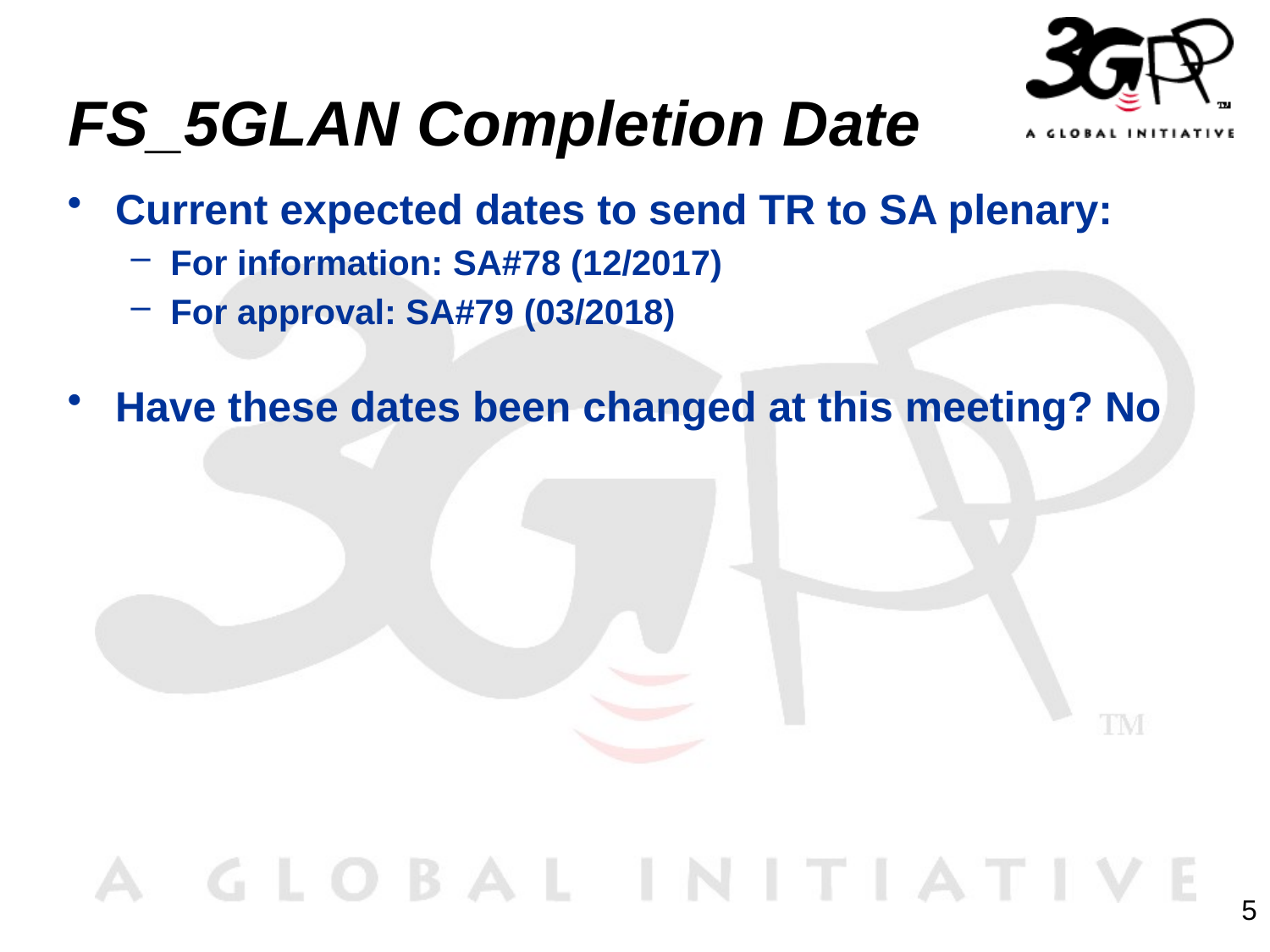

# FS_5GLAN Completion Date
Current expected dates to send TR to SA plenary:
For information: SA#78 (12/2017)
For approval: SA#79 (03/2018)

Have these dates been changed at this meeting? No
5